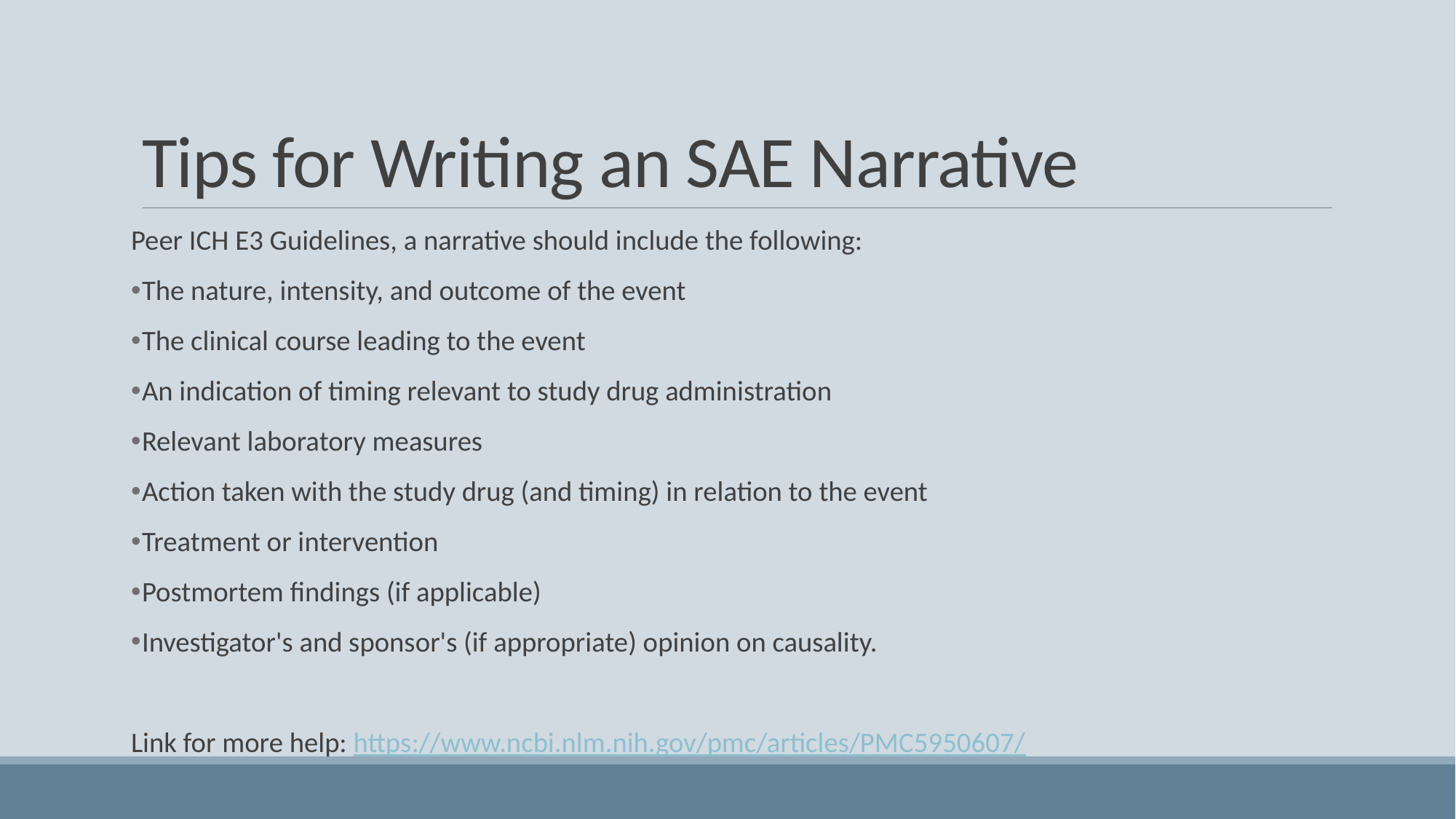

# Tips for Writing an SAE Narrative
Peer ICH E3 Guidelines, a narrative should include the following:
The nature, intensity, and outcome of the event
The clinical course leading to the event
An indication of timing relevant to study drug administration
Relevant laboratory measures
Action taken with the study drug (and timing) in relation to the event
Treatment or intervention
Postmortem findings (if applicable)
Investigator's and sponsor's (if appropriate) opinion on causality.

Link for more help: https://www.ncbi.nlm.nih.gov/pmc/articles/PMC5950607/